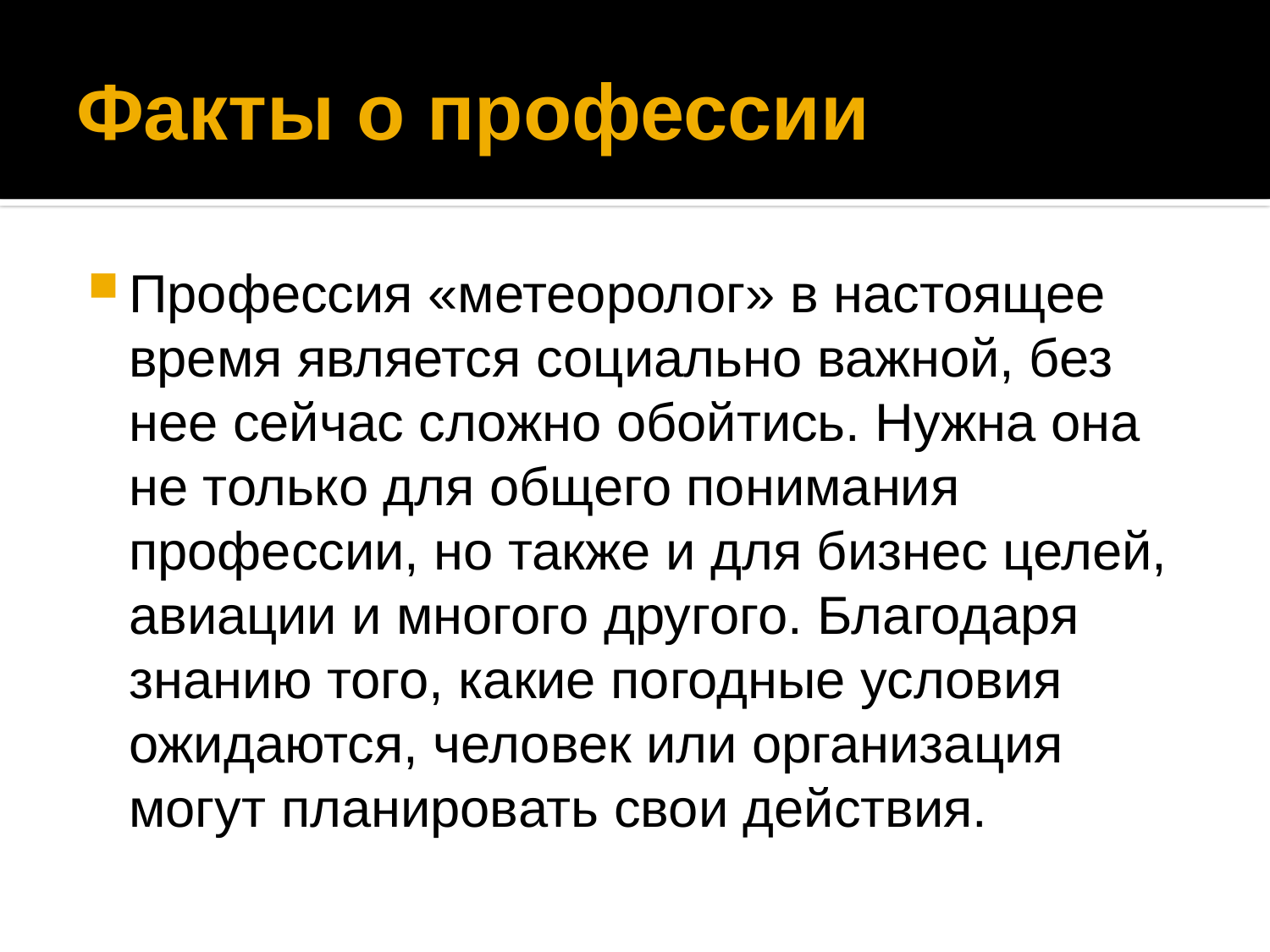

# Факты о профессии
Профессия «метеоролог» в настоящее время является социально важной, без нее сейчас сложно обойтись. Нужна она не только для общего понимания профессии, но также и для бизнес целей, авиации и многого другого. Благодаря знанию того, какие погодные условия ожидаются, человек или организация могут планировать свои действия.